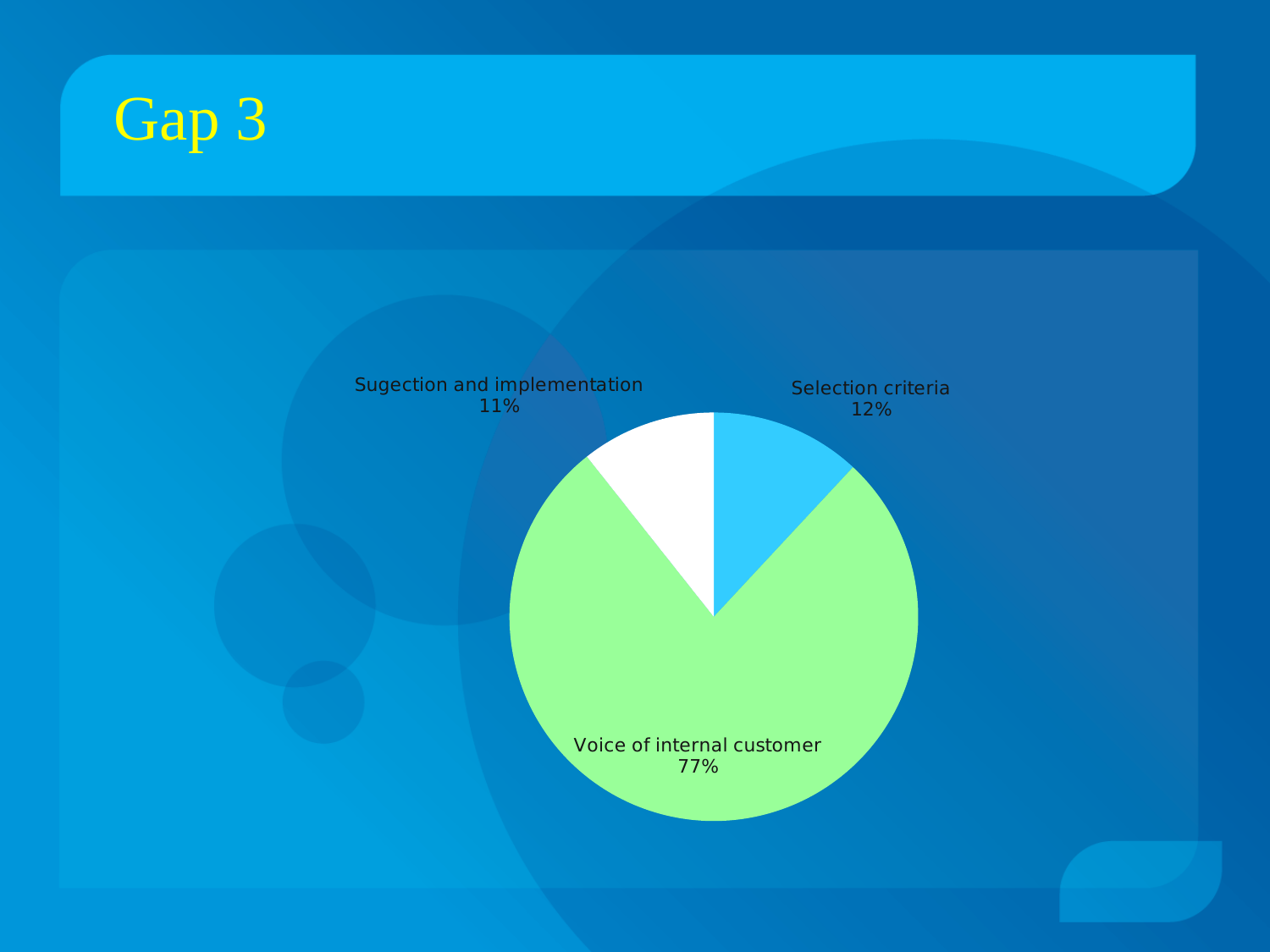

Gap 3

### Chart

| Category | Weighted average |
|---|---|
| Selection criteria | -0.04392500000000005 |
| Voice of internal customer | -0.28515 |
| Sugection and implementation | -0.039270000000000055 |